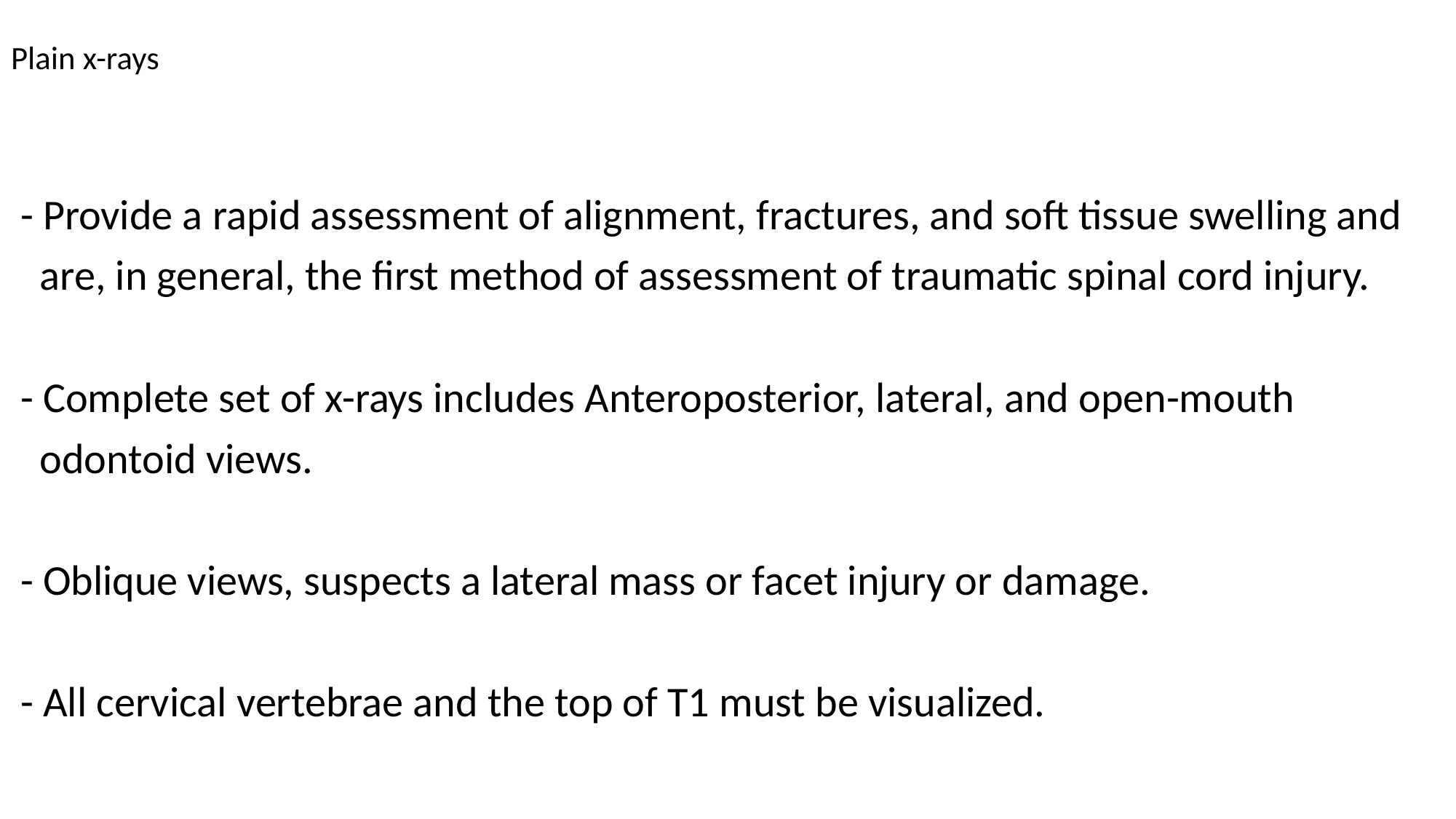

# Plain x-rays

 - Provide a rapid assessment of alignment, fractures, and soft tissue swelling and
   are, in general, the first method of assessment of traumatic spinal cord injury.

 - Complete set of x-rays includes Anteroposterior, lateral, and open-mouth
   odontoid views.

 - Oblique views, suspects a lateral mass or facet injury or damage.

 - All cervical vertebrae and the top of T1 must be visualized.